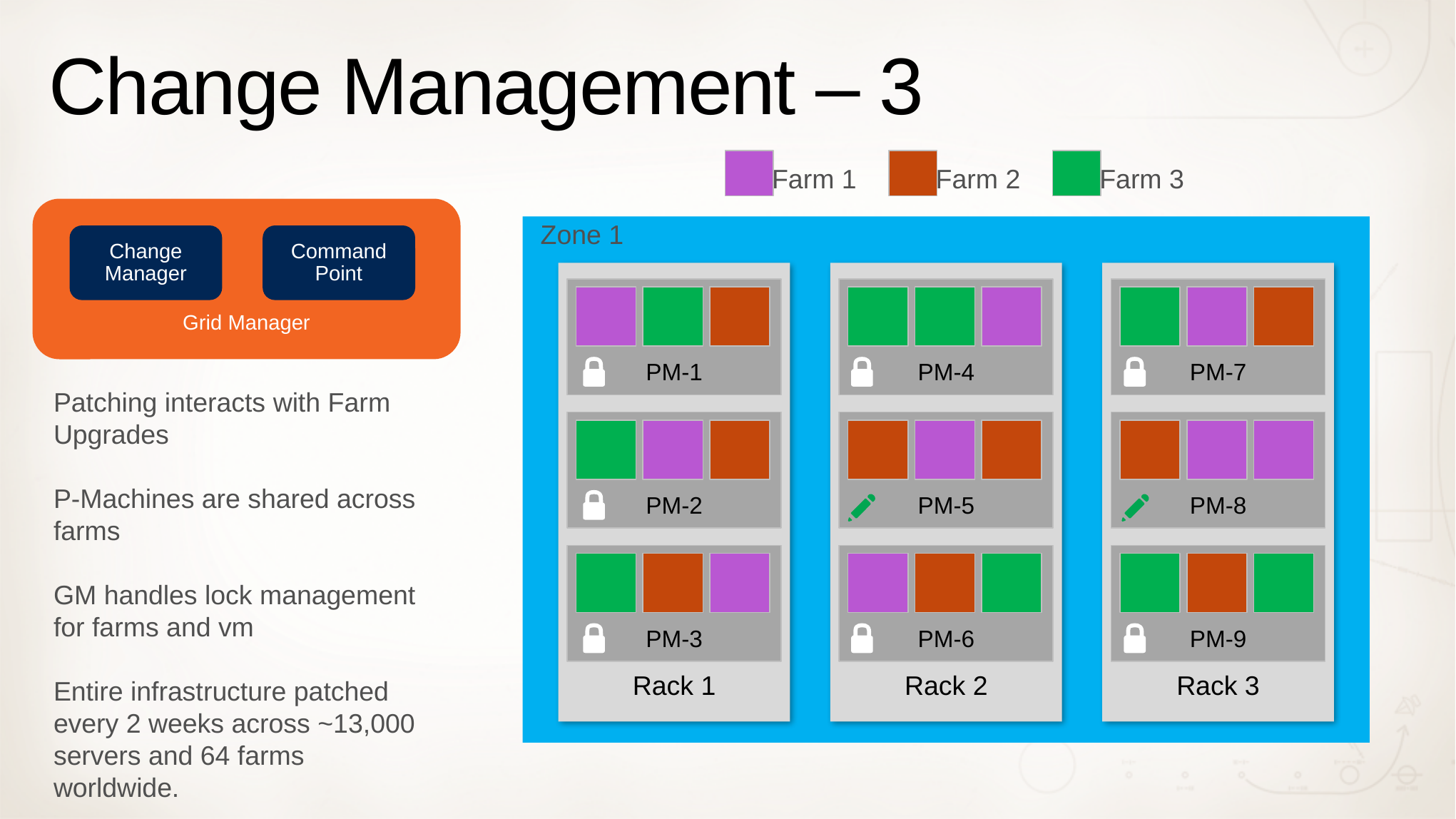

# Change Management – 3

Farm 1

Farm 2

Farm 3
Grid Manager
Change Manager
Command Point
Zone 1

PM-4

PM-5

PM-6
Rack 2

PM-1

PM-7

Patching interacts with Farm Upgrades

P-Machines are shared across farms

GM handles lock management for farms and vm

Entire infrastructure patched every 2 weeks across ~13,000 servers and 64 farms worldwide.

PM-2

PM-8

PM-3

PM-9

Rack 1
Rack 3